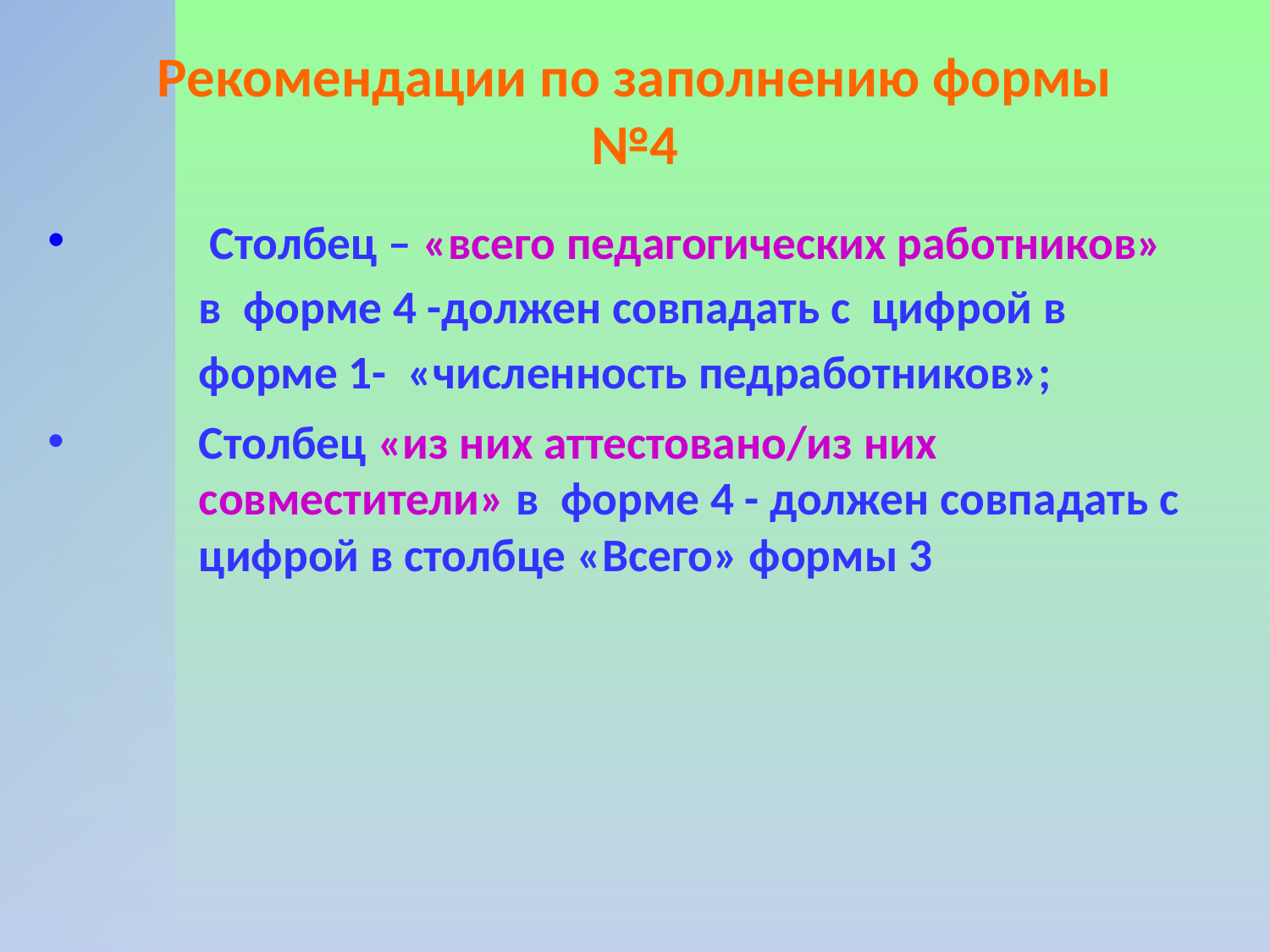

# Рекомендации по заполнению формы №4
 Столбец – «всего педагогических работников» в  форме 4 -должен совпадать с  цифрой в форме 1-  «численность педработников»;
Столбец «из них аттестовано/из них совместители» в  форме 4 - должен совпадать с  цифрой в столбце «Всего» формы 3